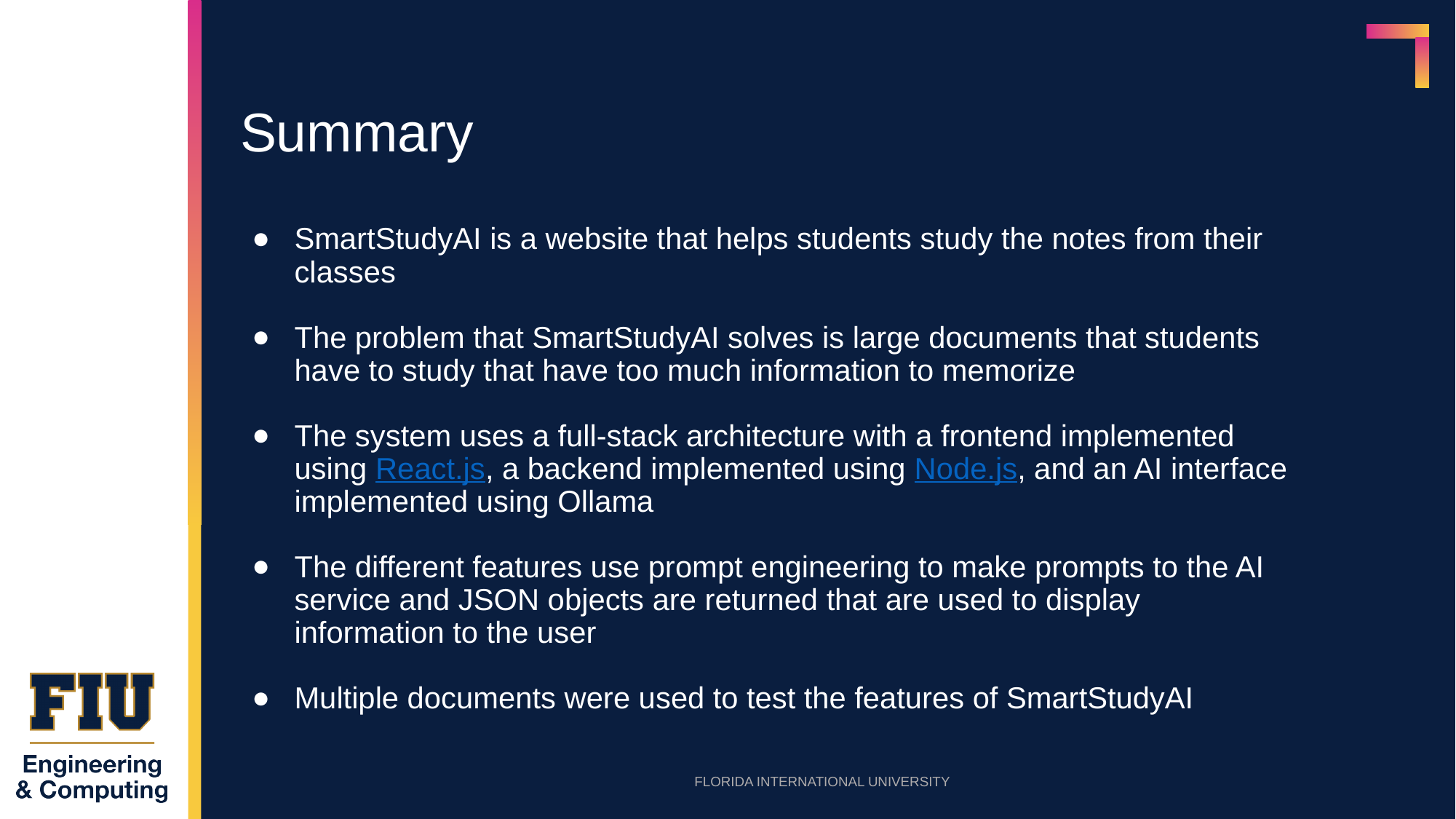

# Summary
SmartStudyAI is a website that helps students study the notes from their classes

The problem that SmartStudyAI solves is large documents that students have to study that have too much information to memorize

The system uses a full-stack architecture with a frontend implemented using React.js, a backend implemented using Node.js, and an AI interface implemented using Ollama

The different features use prompt engineering to make prompts to the AI service and JSON objects are returned that are used to display information to the user

Multiple documents were used to test the features of SmartStudyAI